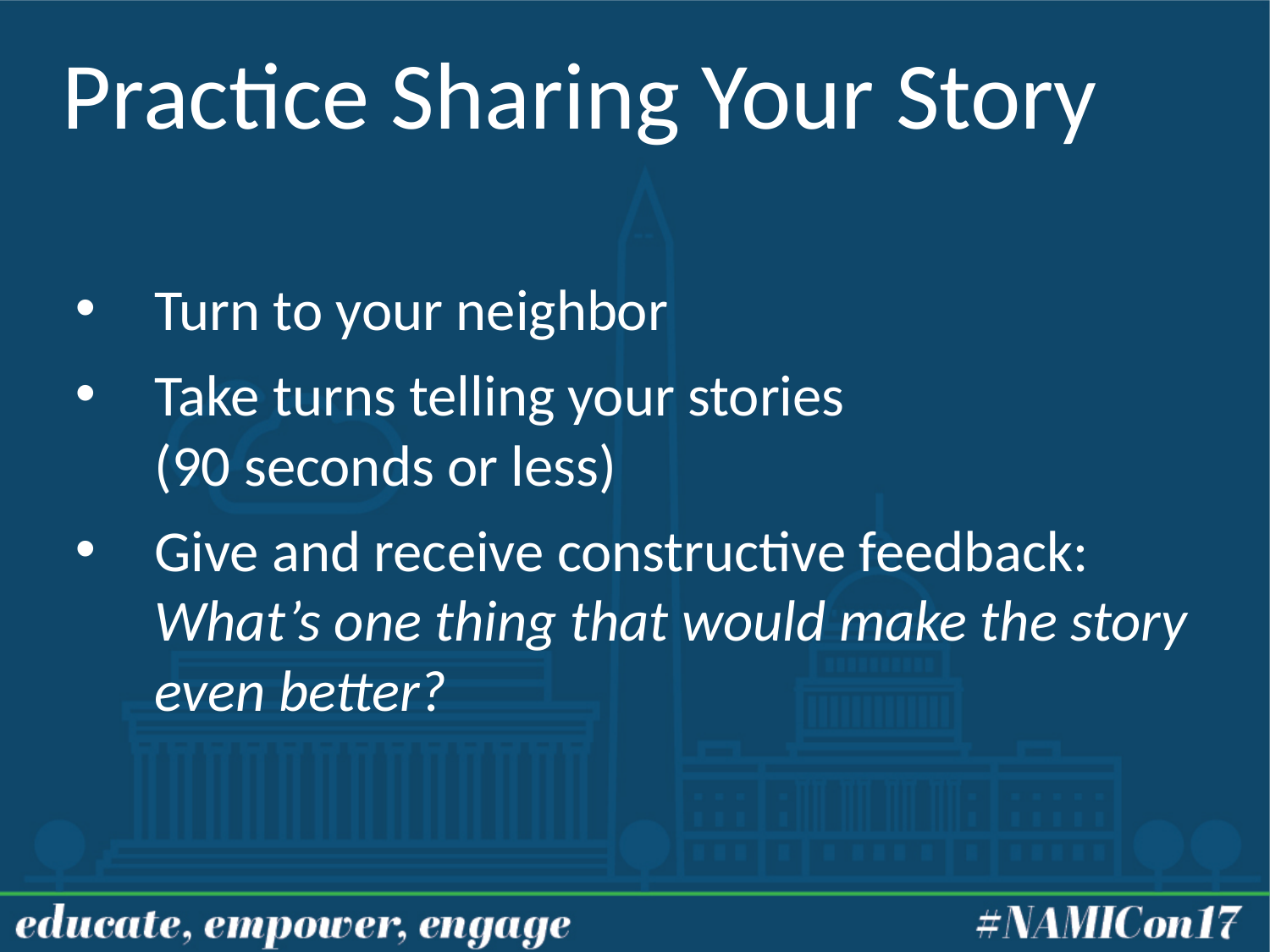

# Practice Sharing Your Story
Turn to your neighbor
Take turns telling your stories
(90 seconds or less)
Give and receive constructive feedback: What’s one thing that would make the story even better?